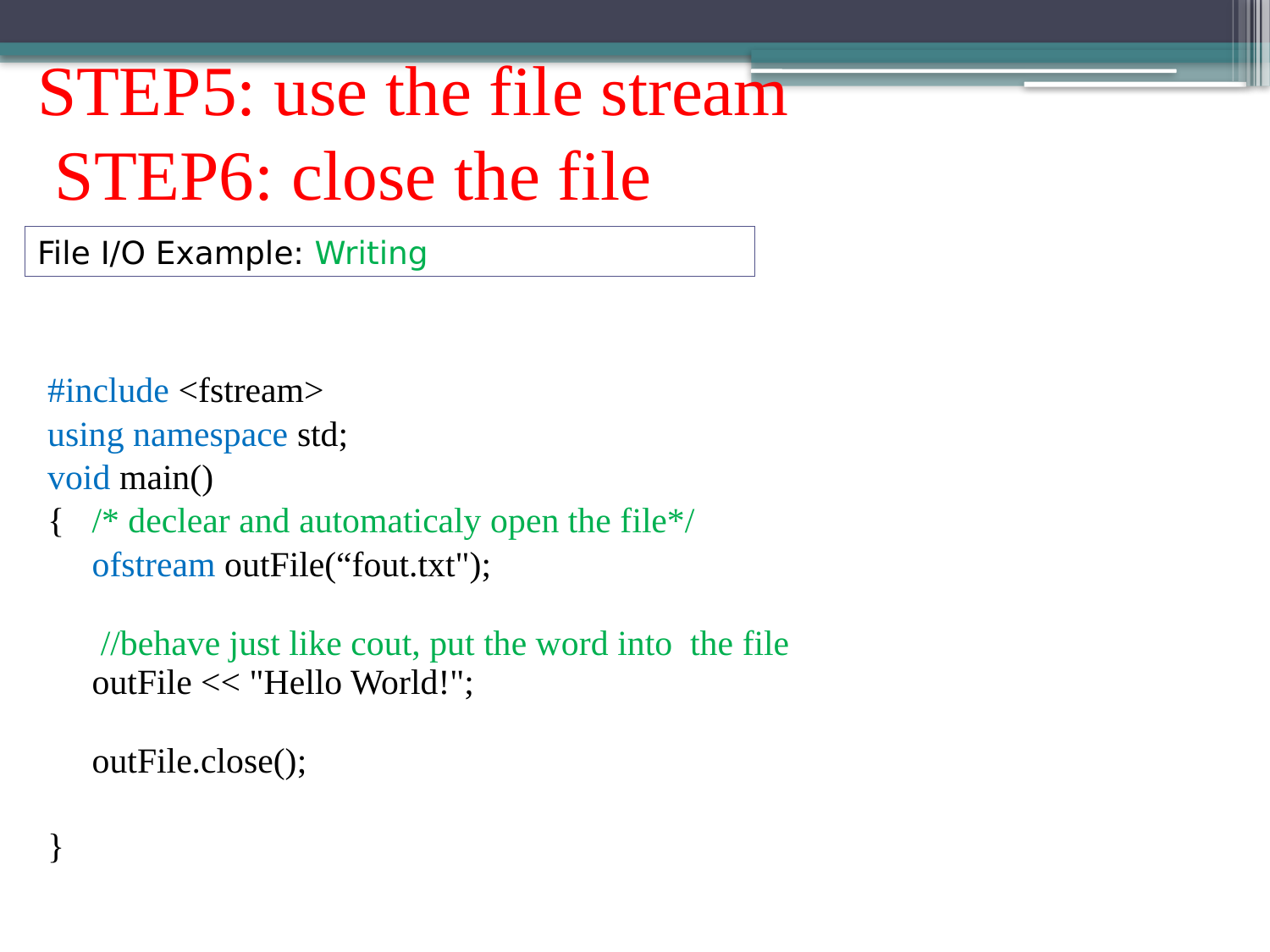

# STEP5: use the file stream STEP6: close the file
File I/O Example: Writing
#include <fstream>
using namespace std;
void main()
{	/* declear and automaticaly open the file*/
	ofstream outFile(“fout.txt");

	 //behave just like cout, put the word into  the file
	outFile << "Hello World!";

	outFile.close();

}